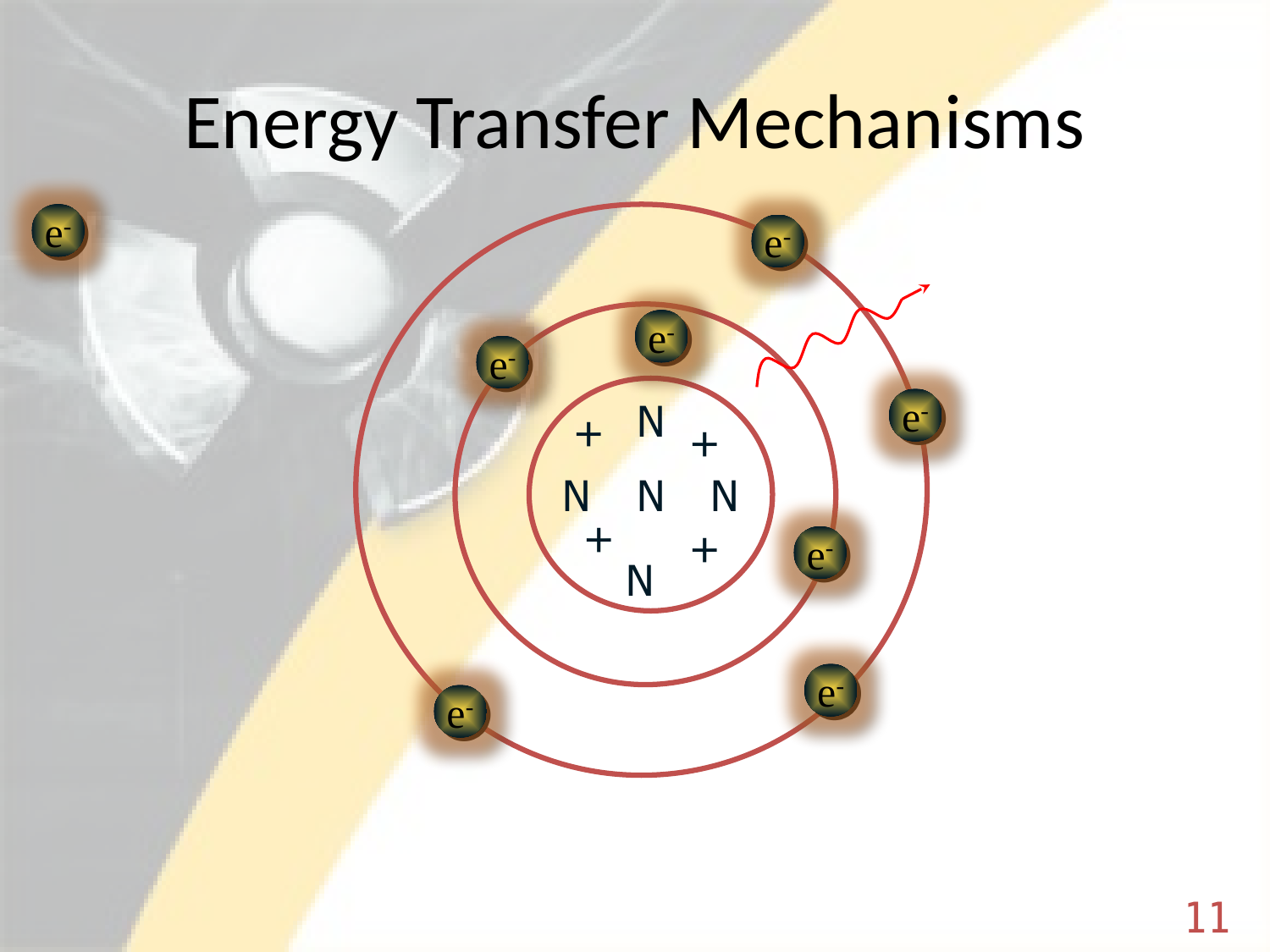

# Energy Transfer Mechanisms
e-

e-

e-

e-

N
e-
+
+
N
N
N
+
+
e-
N
e-
e-